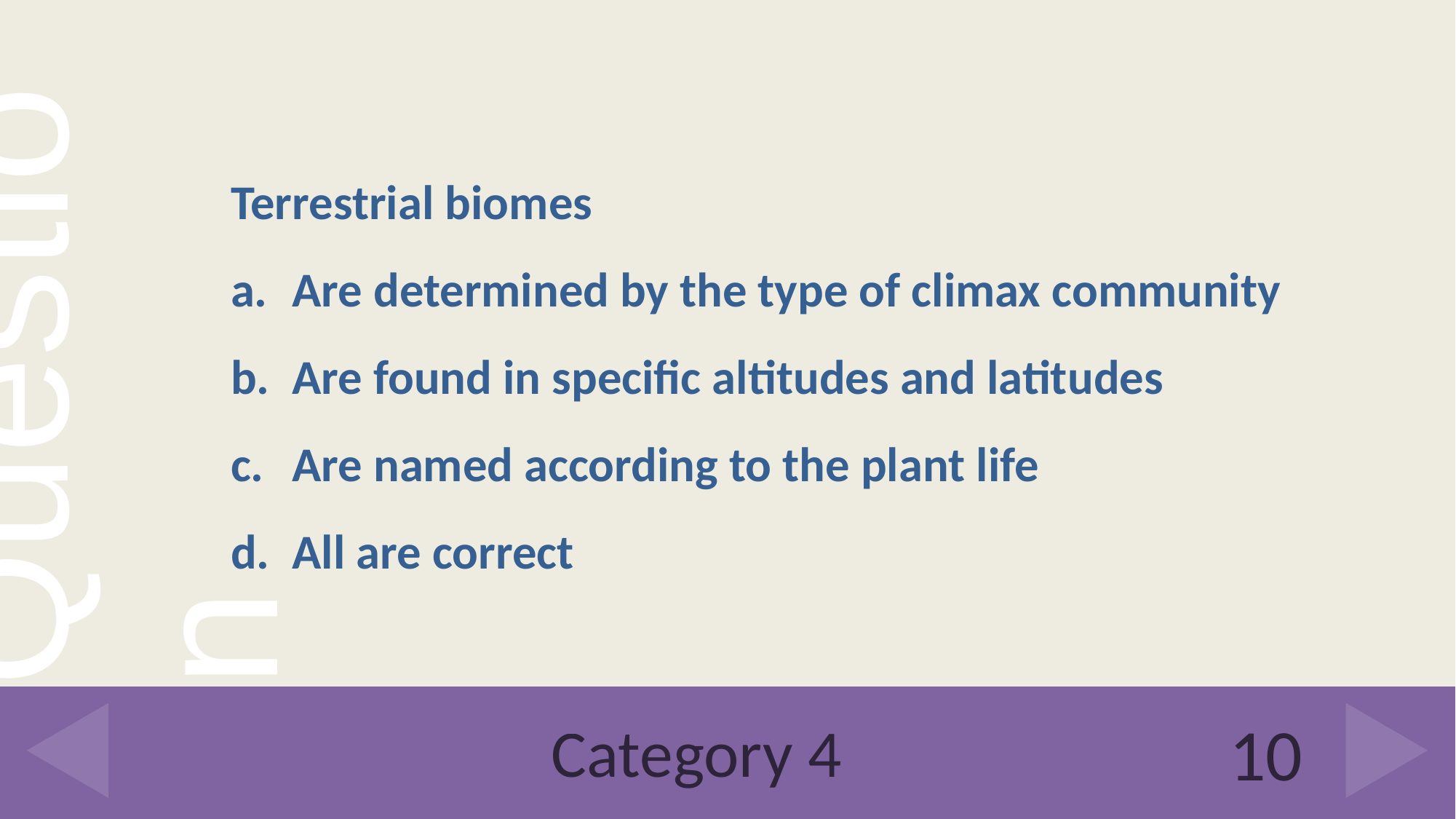

Terrestrial biomes
Are determined by the type of climax community
Are found in specific altitudes and latitudes
Are named according to the plant life
All are correct
# Category 4
10